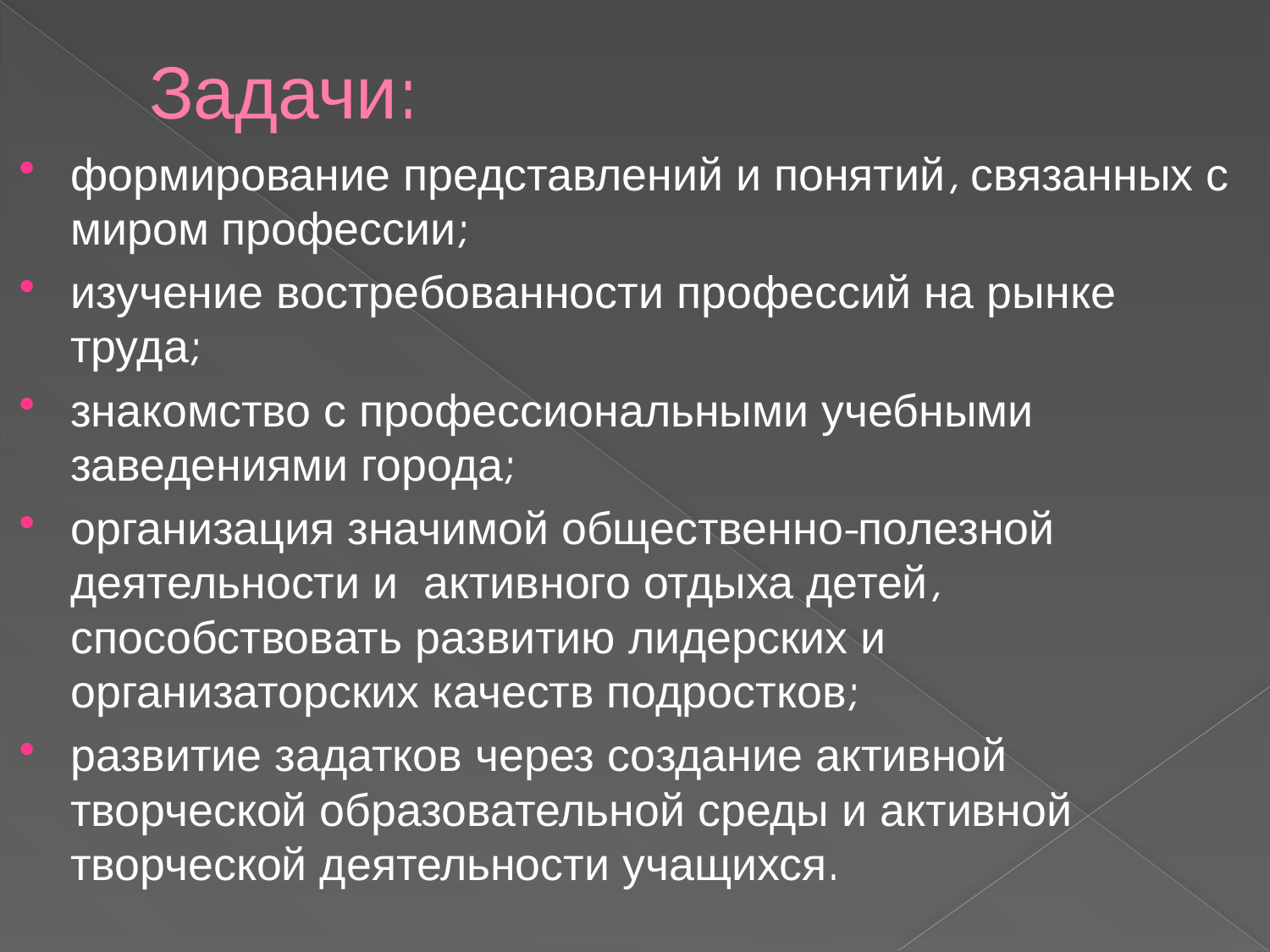

# Задачи:
формирование представлений и понятий, связанных с миром профессии;
изучение востребованности профессий на рынке труда;
знакомство с профессиональными учебными заведениями города;
организация значимой общественно-полезной деятельности и  активного отдыха детей, способствовать развитию лидерских и организаторских качеств подростков;
развитие задатков через создание активной творческой образовательной среды и активной творческой деятельности учащихся.